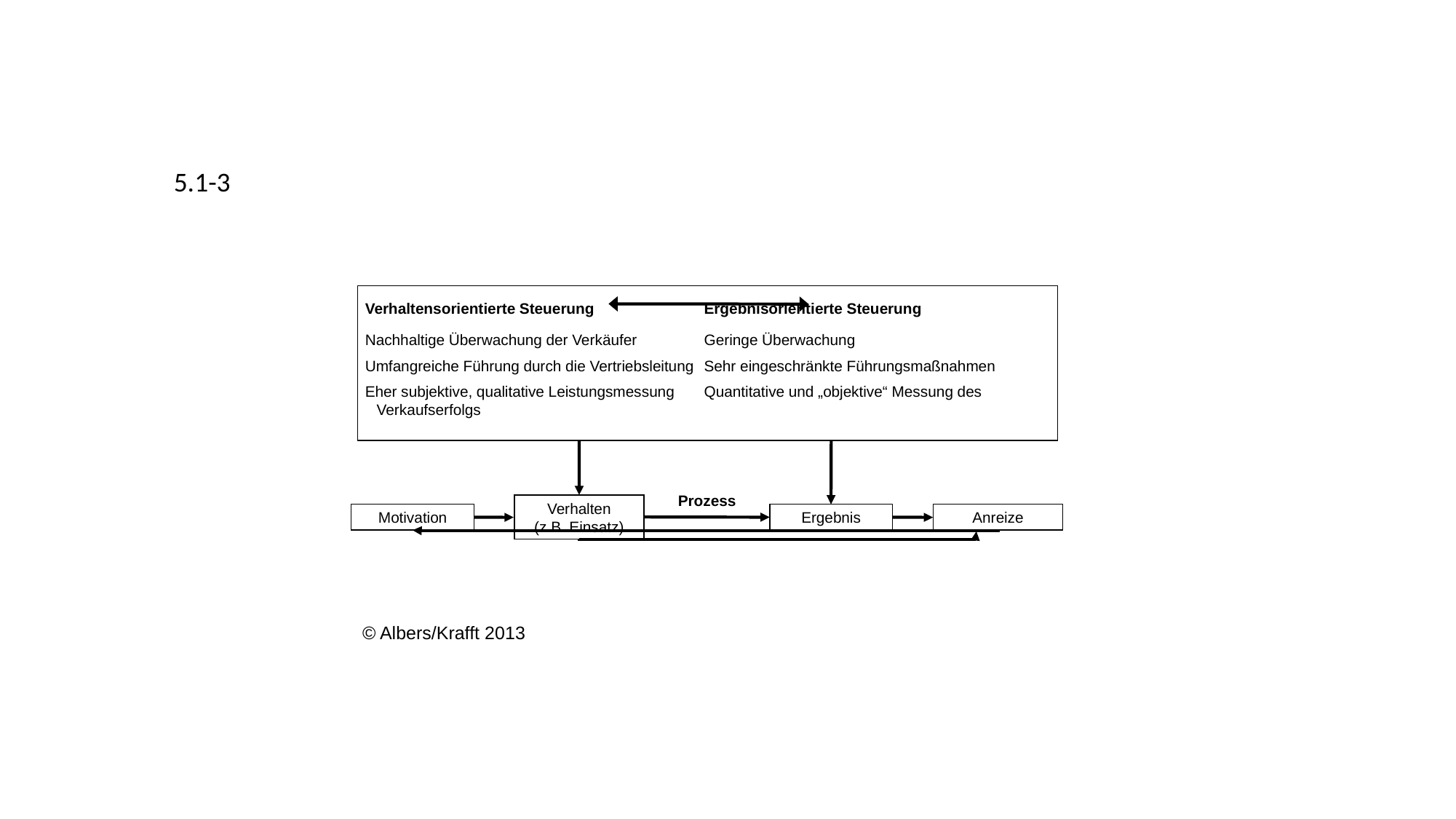

5.1-3
Verhaltensorientierte Steuerung 	Ergebnisorientierte Steuerung
Nachhaltige Überwachung der Verkäufer	Geringe Überwachung
Umfangreiche Führung durch die Vertriebsleitung	Sehr eingeschränkte Führungsmaßnahmen
Eher subjektive, qualitative Leistungsmessung	Quantitative und „objektive“ Messung des 	Verkaufserfolgs
Prozess
Verhalten
(z.B. Einsatz)
Motivation
Ergebnis
Anreize
© Albers/Krafft 2013